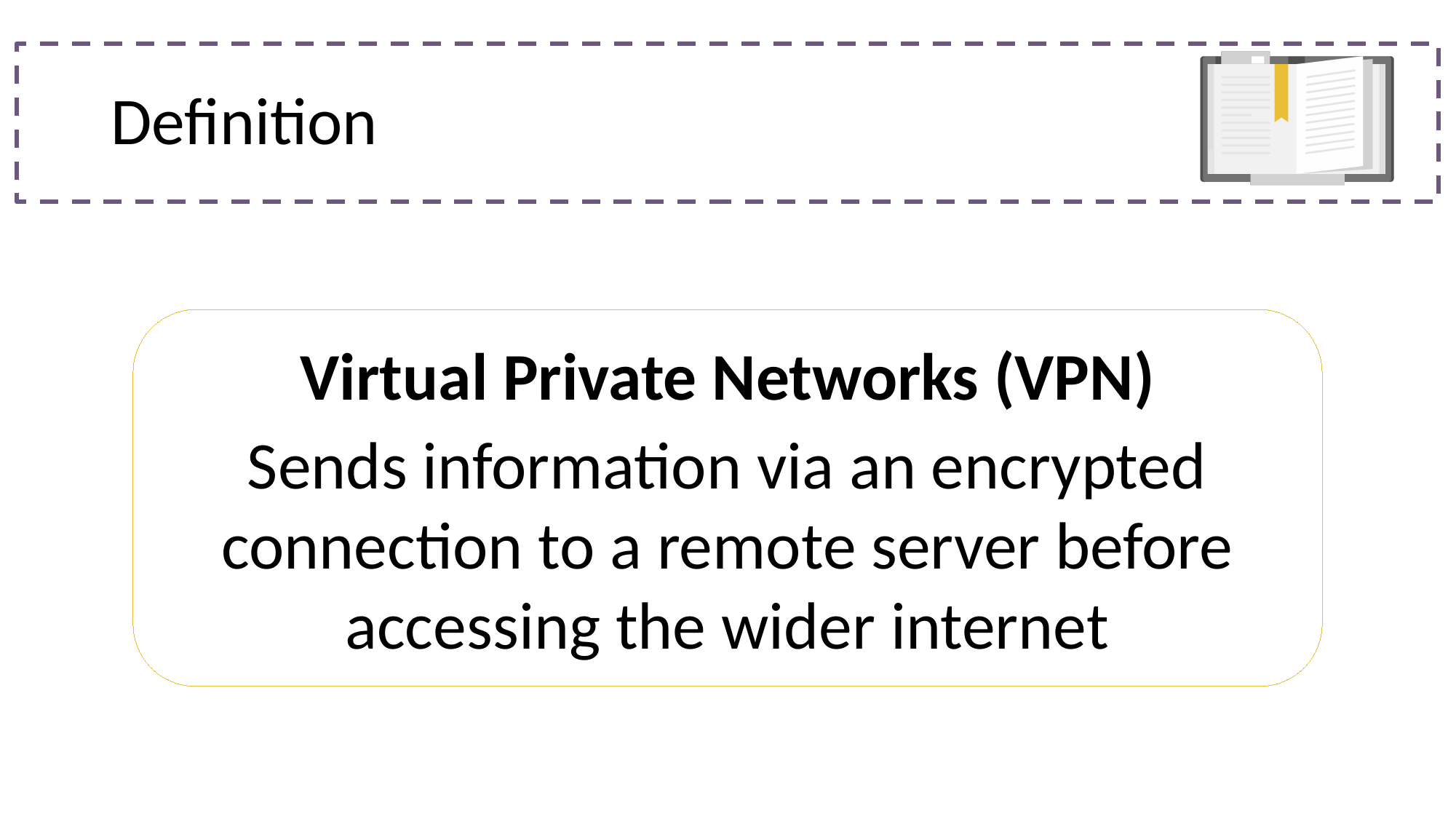

# Definition
Virtual Private Networks (VPN)
Sends information via an encrypted connection to a remote server before accessing the wider internet